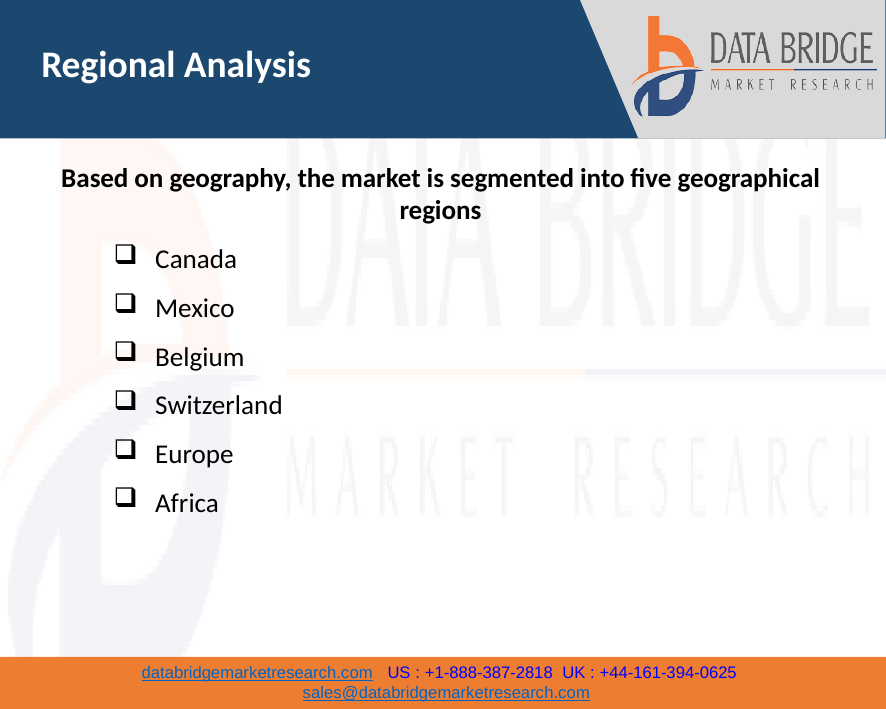

Regional Analysis
Based on geography, the market is segmented into five geographical regions
 Canada
 Mexico
 Belgium
 Switzerland
 Europe
 Africa

6